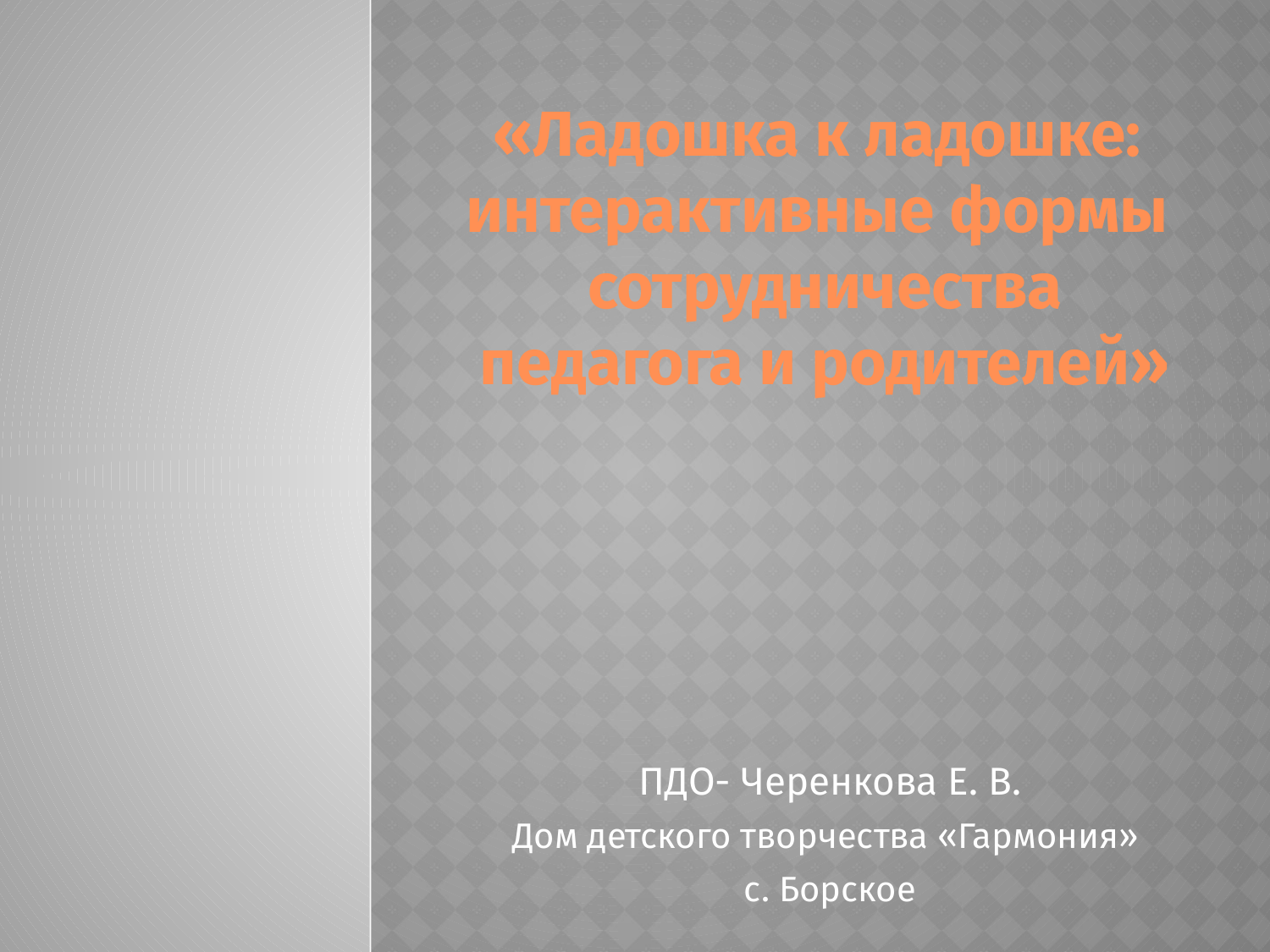

#
«Ладошка к ладошке:
интерактивные формы
сотрудничества
педагога и родителей»
ПДО- Черенкова Е. В.
Дом детского творчества «Гармония»
с. Борское